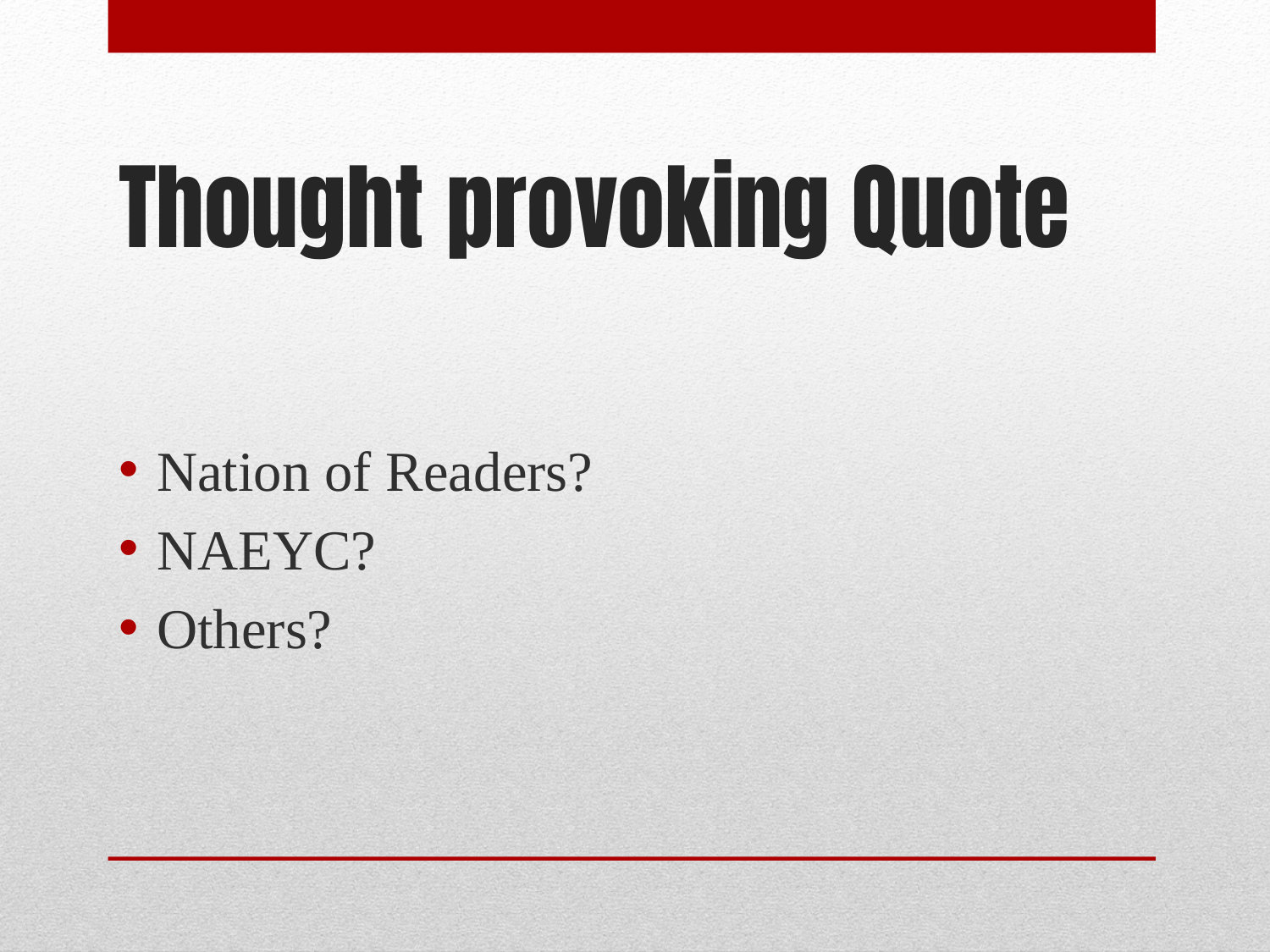

# Thought provoking Quote
Nation of Readers?
NAEYC?
Others?